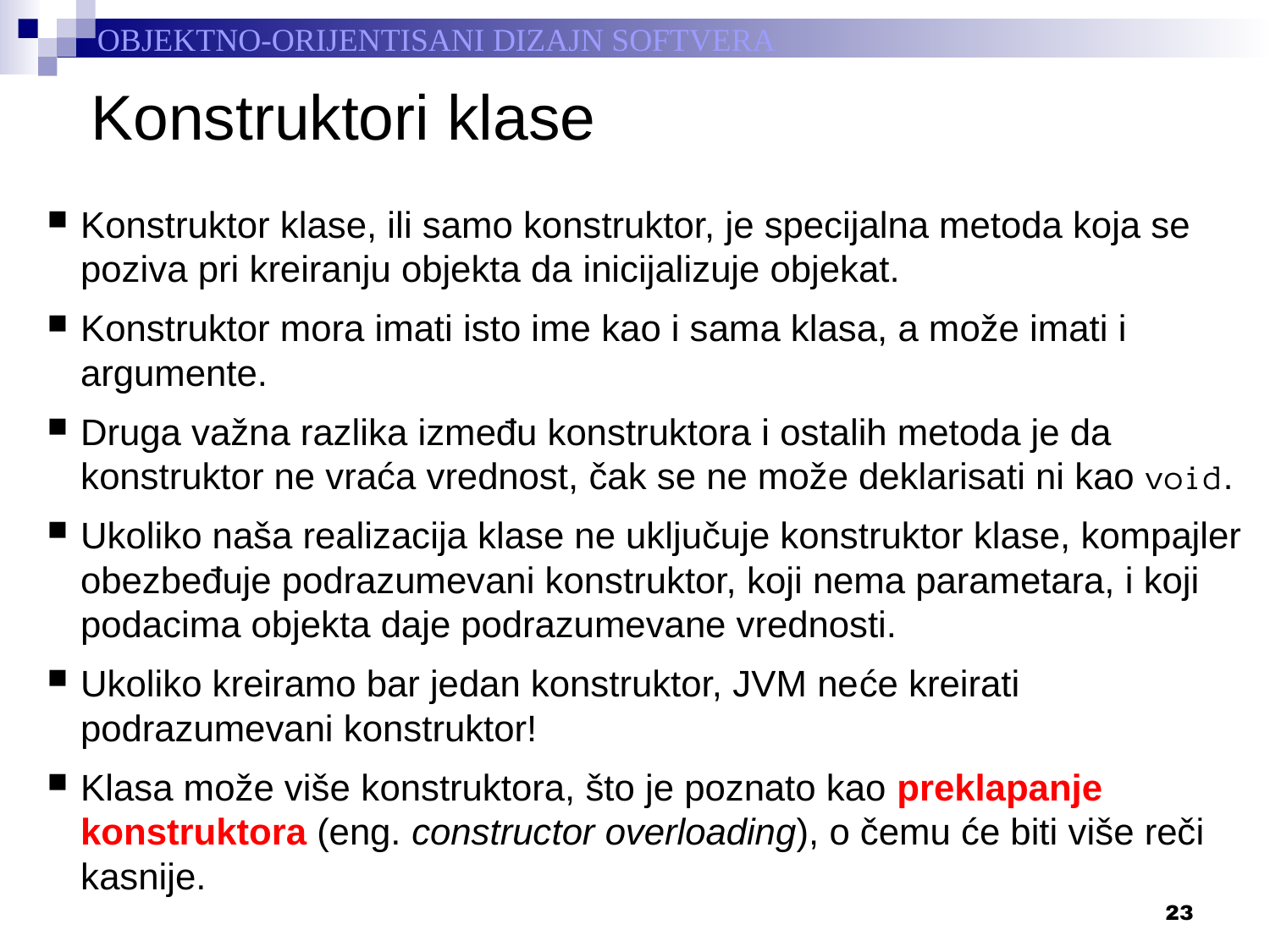

# Konstruktori klase
Konstruktor klase, ili samo konstruktor, je specijalna metoda koja se poziva pri kreiranju objekta da inicijalizuje objekat.
Konstruktor mora imati isto ime kao i sama klasa, a može imati i argumente.
Druga važna razlika između konstruktora i ostalih metoda je da konstruktor ne vraća vrednost, čak se ne može deklarisati ni kao void.
Ukoliko naša realizacija klase ne uključuje konstruktor klase, kompajler obezbeđuje podrazumevani konstruktor, koji nema parametara, i koji podacima objekta daje podrazumevane vrednosti.
Ukoliko kreiramo bar jedan konstruktor, JVM neće kreirati podrazumevani konstruktor!
Klasa može više konstruktora, što je poznato kao preklapanje konstruktora (eng. constructor overloading), o čemu će biti više reči kasnije.
23